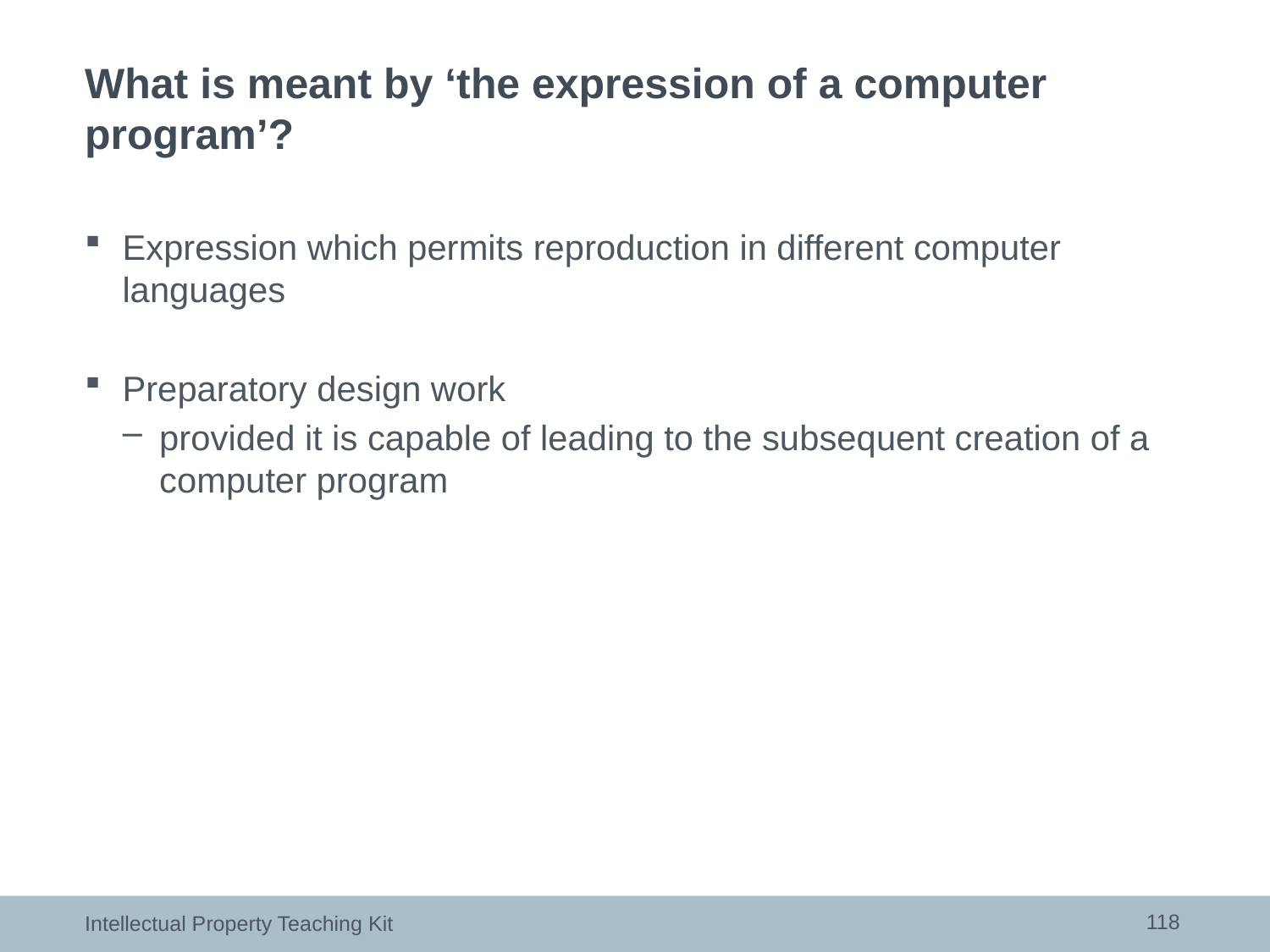

# What is meant by ‘the expression of a computer program’?
Expression which permits reproduction in different computer languages

Preparatory design work
provided it is capable of leading to the subsequent creation of a computer program

118
Intellectual Property Teaching Kit